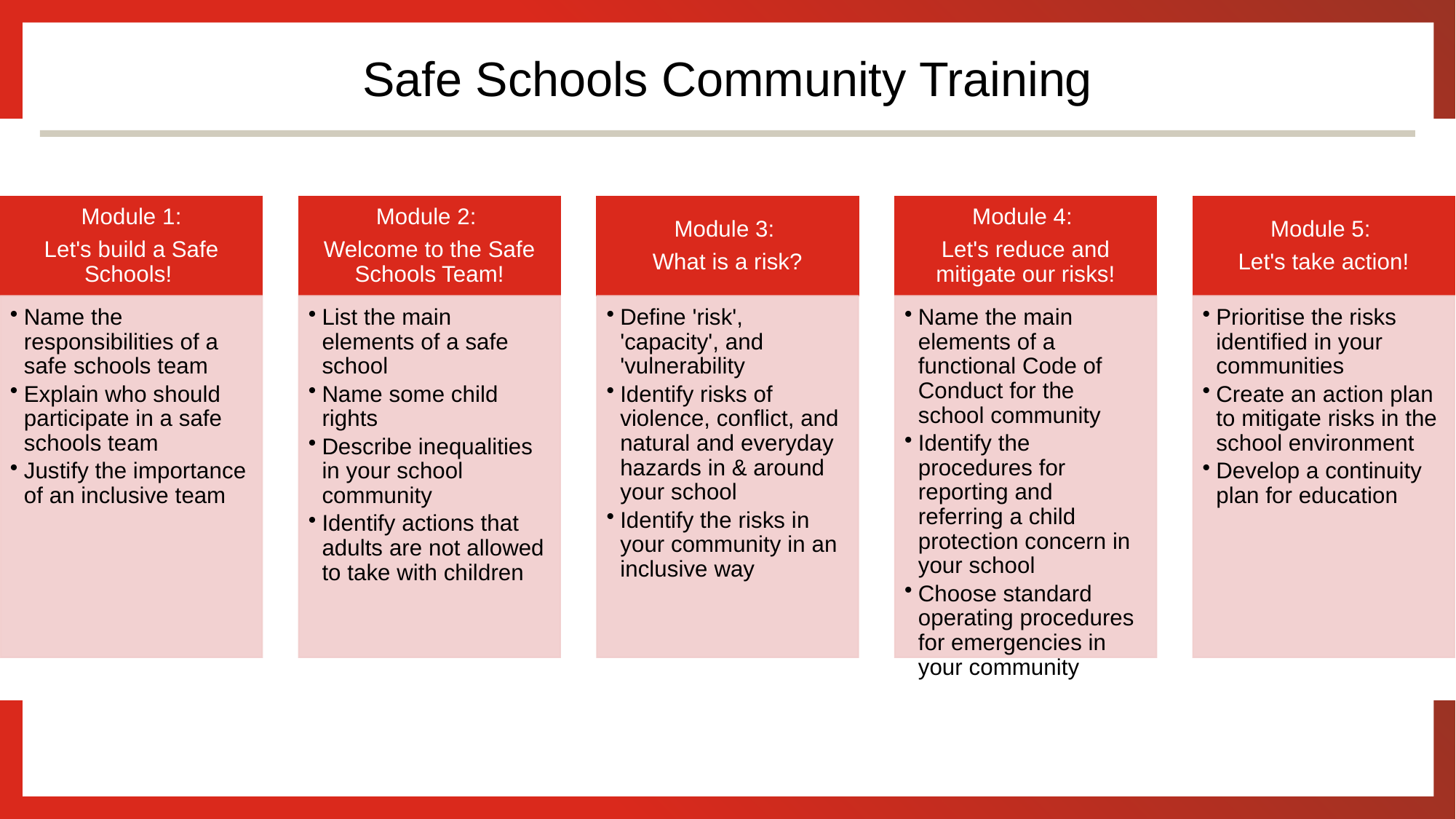

Module 1:
Let's build a Safe Schools!
Name the responsibilities of a safe schools team
Explain who should participate in a safe schools team
Justify the importance of an inclusive team
Module 2:
Welcome to the Safe Schools Team!
List the main elements of a safe school
Name some child rights
Describe inequalities in your school community
Identify actions that adults are not allowed to take with children
Module 3:
What is a risk?
Define 'risk', 'capacity', and 'vulnerability
Identify risks of violence, conflict, and natural and everyday hazards in & around your school
Identify the risks in your community in an inclusive way
Module 4:
Let's reduce and mitigate our risks!
Name the main elements of a functional Code of Conduct for the school community
Identify the procedures for reporting and referring a child protection concern in your school
Choose standard operating procedures for emergencies in your community
Module 5:
Let's take action!
Prioritise the risks identified in your communities
Create an action plan to mitigate risks in the school environment
Develop a continuity plan for education

# content
Safe Schools Community Training